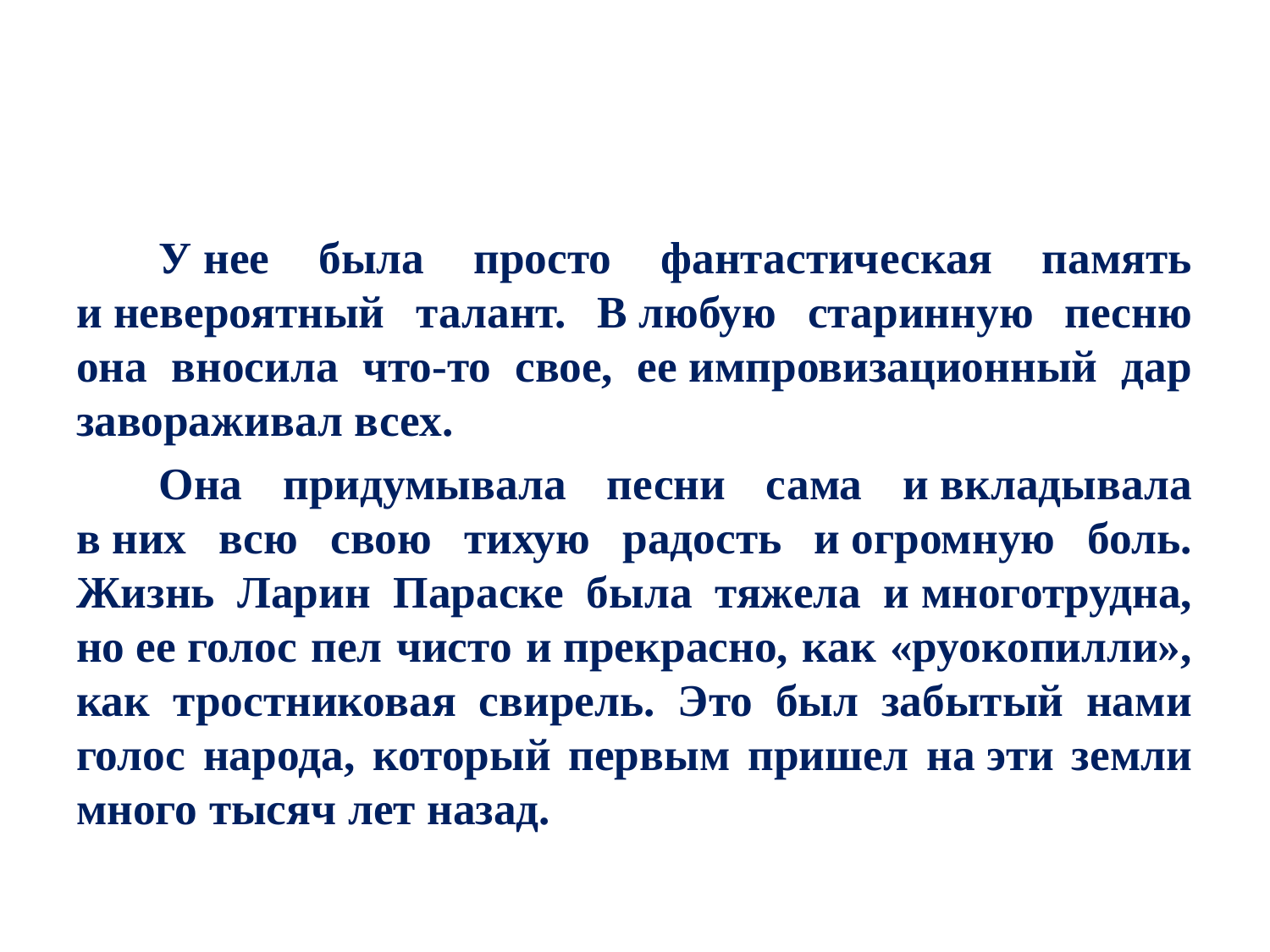

#
У нее была просто фантастическая память и невероятный талант. В любую старинную песню она вносила что-то свое, ее импровизационный дар завораживал всех.
Она придумывала песни сама и вкладывала в них всю свою тихую радость и огромную боль.
Жизнь Ларин Параске была тяжела и многотрудна, но ее голос пел чисто и прекрасно, как «руокопилли», как тростниковая свирель. Это был забытый нами голос народа, который первым пришел на эти земли много тысяч лет назад.